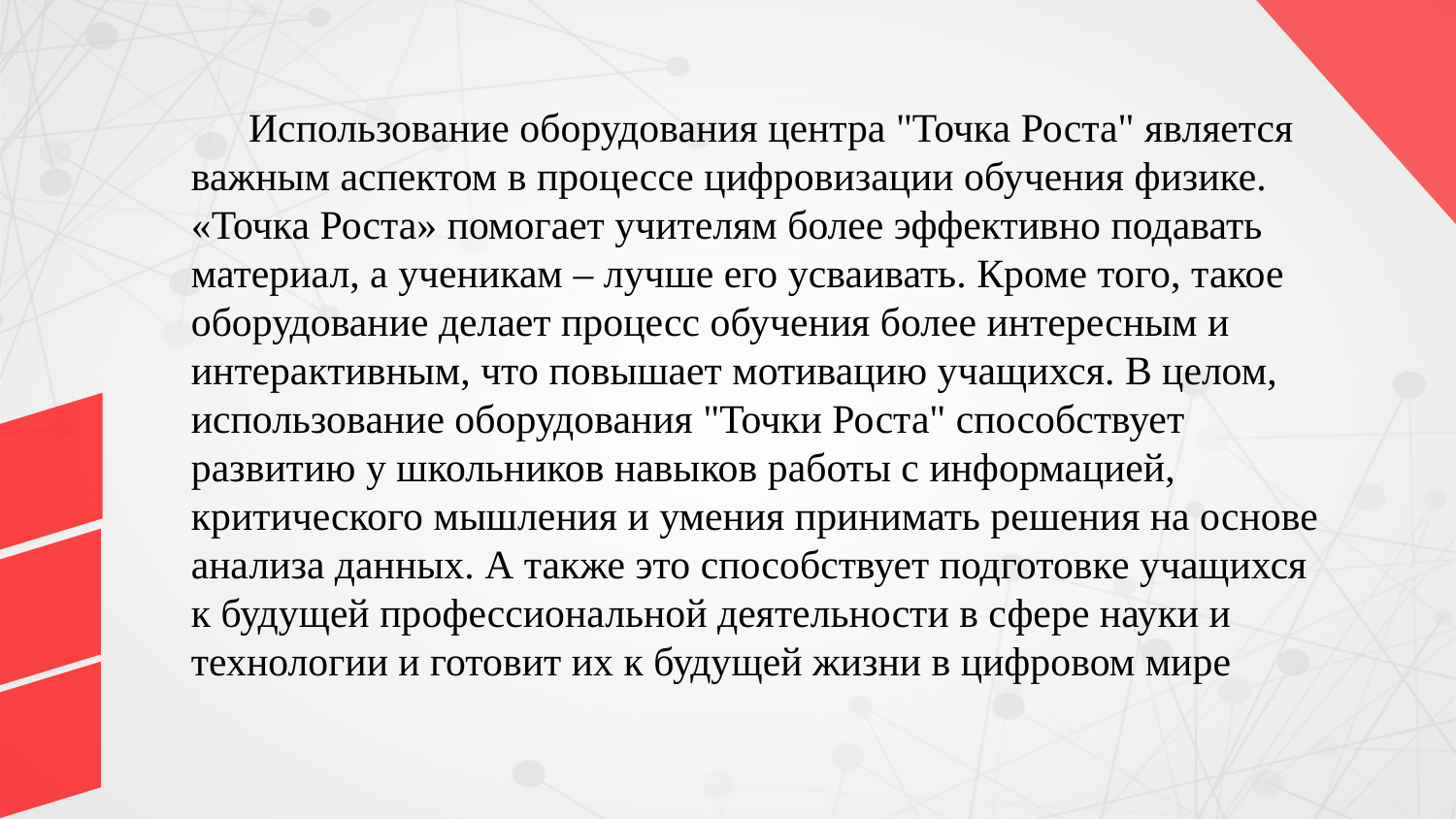

Использование оборудования центра "Точка Роста" является важным аспектом в процессе цифровизации обучения физике. «Точка Роста» помогает учителям более эффективно подавать материал, а ученикам – лучше его усваивать. Кроме того, такое оборудование делает процесс обучения более интересным и интерактивным, что повышает мотивацию учащихся. В целом, использование оборудования "Точки Роста" способствует развитию у школьников навыков работы с информацией, критического мышления и умения принимать решения на основе анализа данных. А также это способствует подготовке учащихся к будущей профессиональной деятельности в сфере науки и технологии и готовит их к будущей жизни в цифровом мире